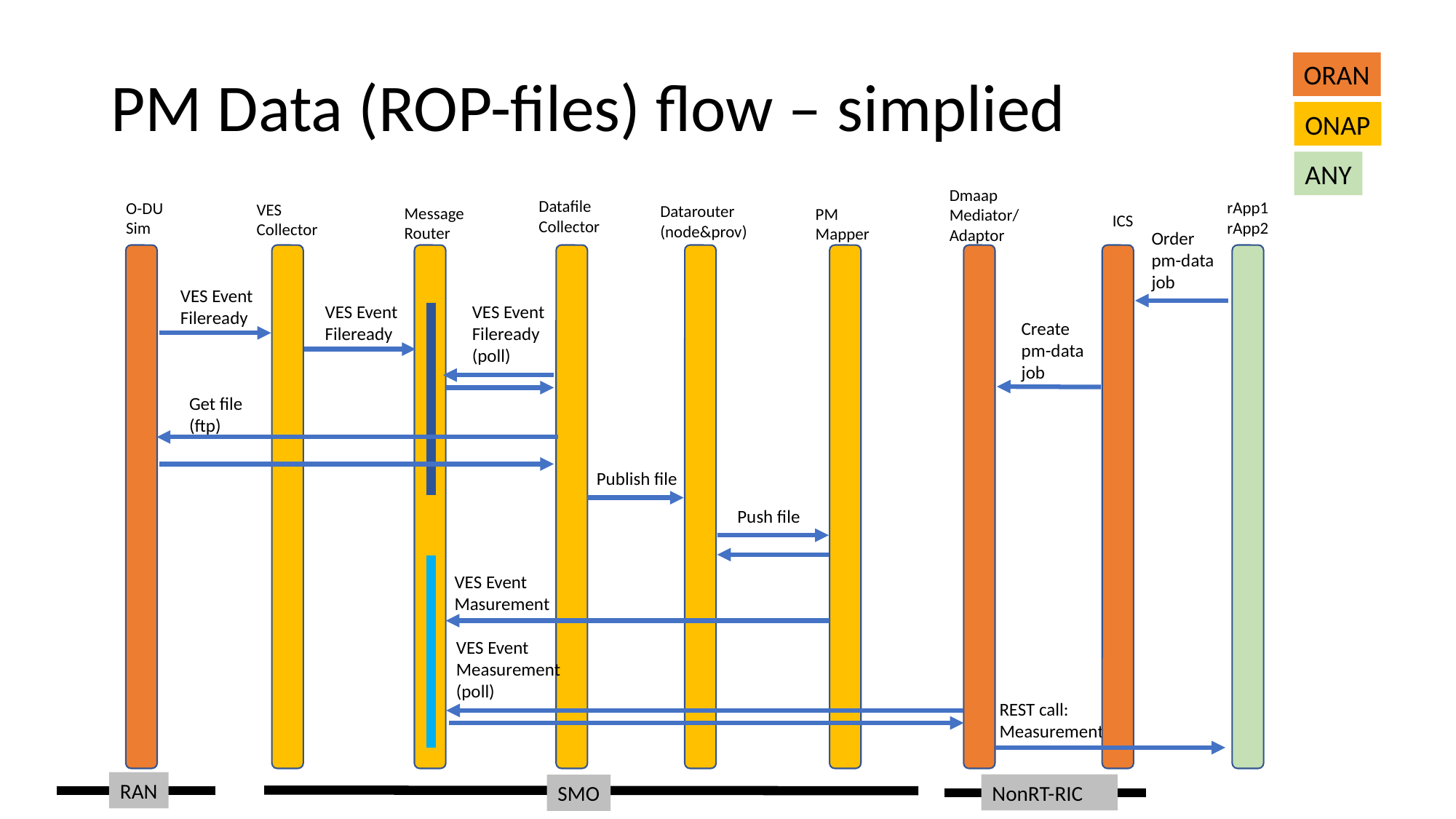

# PM Data (ROP-files) flow – simplied
ORAN
ONAP
ANY
Dmaap
Mediator/
Adaptor

Datafile
Collector

rApp1
rApp2

O-DU
Sim

VES
Collector

Datarouter
(node&prov)

Message
Router

PM
Mapper

ICS

Order
pm-data
job
VES Event
Fileready
VES Event
Fileready
(poll)
VES Event
Fileready
Create
pm-data
job
Get file
(ftp)
Publish file
Push file
VES Event
Masurement
VES Event
Measurement
(poll)
REST call:
Measurement
RAN
NonRT-RIC
SMO